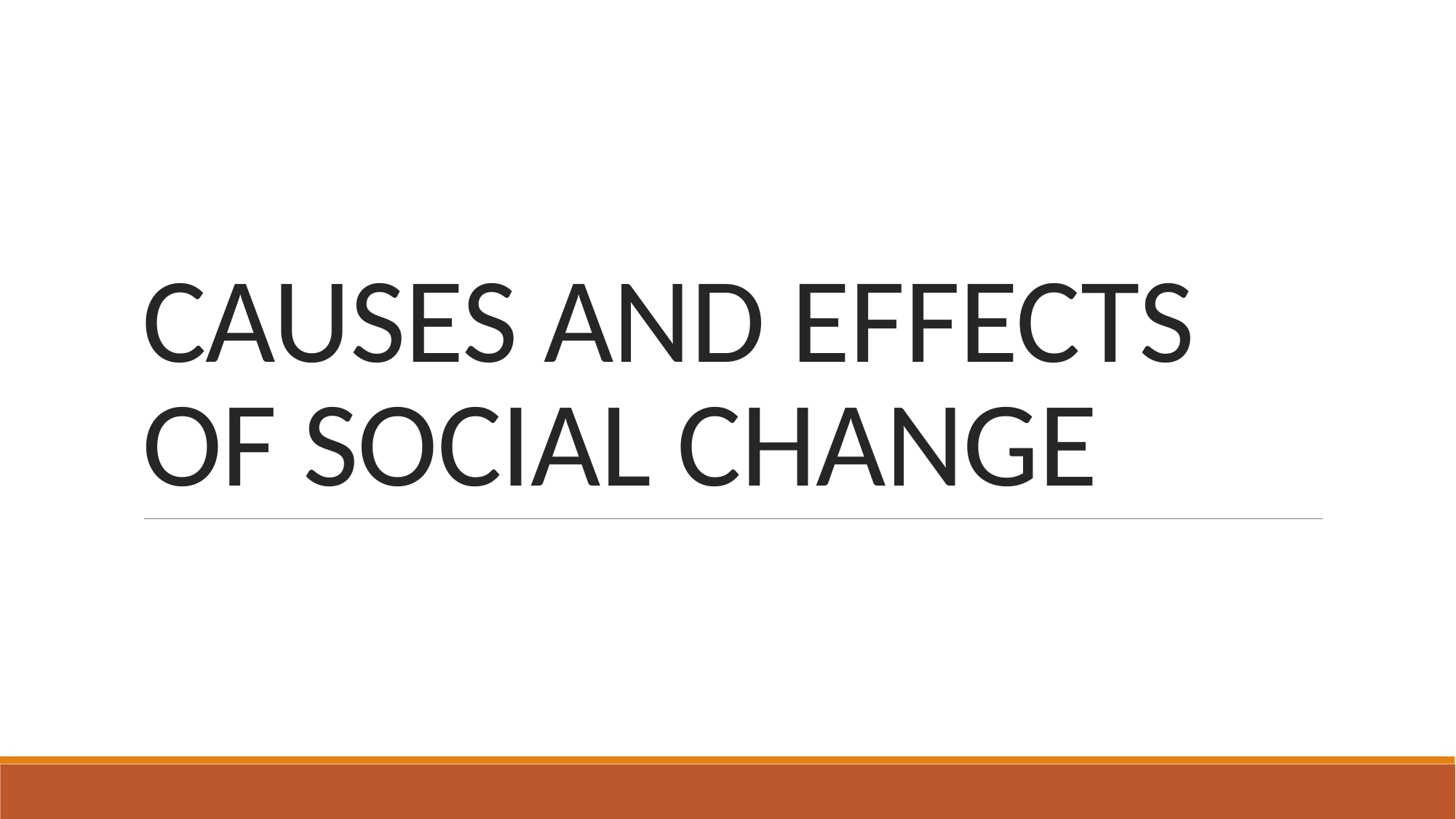

# CAUSES AND EFFECTS OF SOCIAL CHANGE